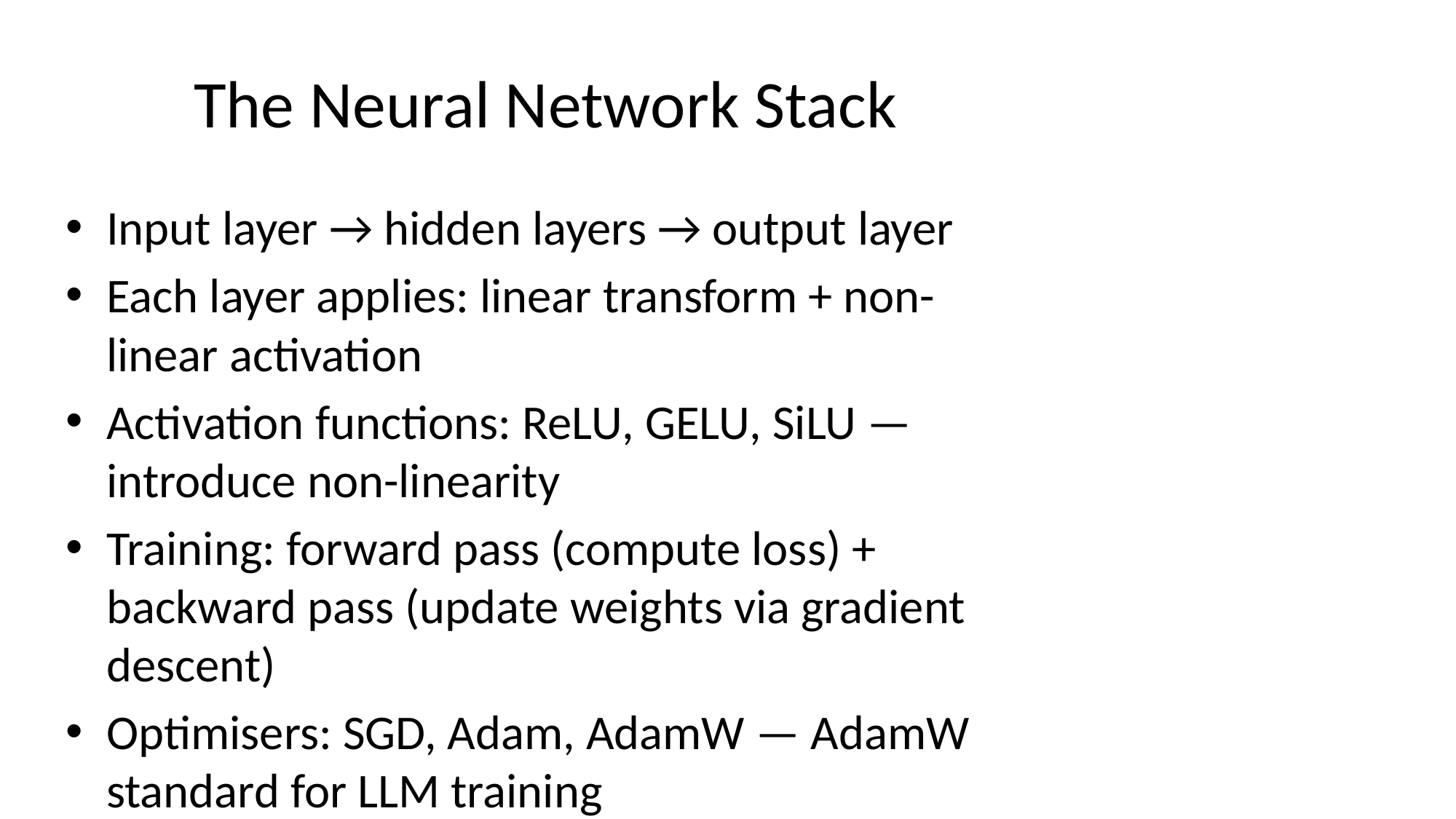

# The Neural Network Stack
Input layer → hidden layers → output layer
Each layer applies: linear transform + non-linear activation
Activation functions: ReLU, GELU, SiLU — introduce non-linearity
Training: forward pass (compute loss) + backward pass (update weights via gradient descent)
Optimisers: SGD, Adam, AdamW — AdamW standard for LLM training